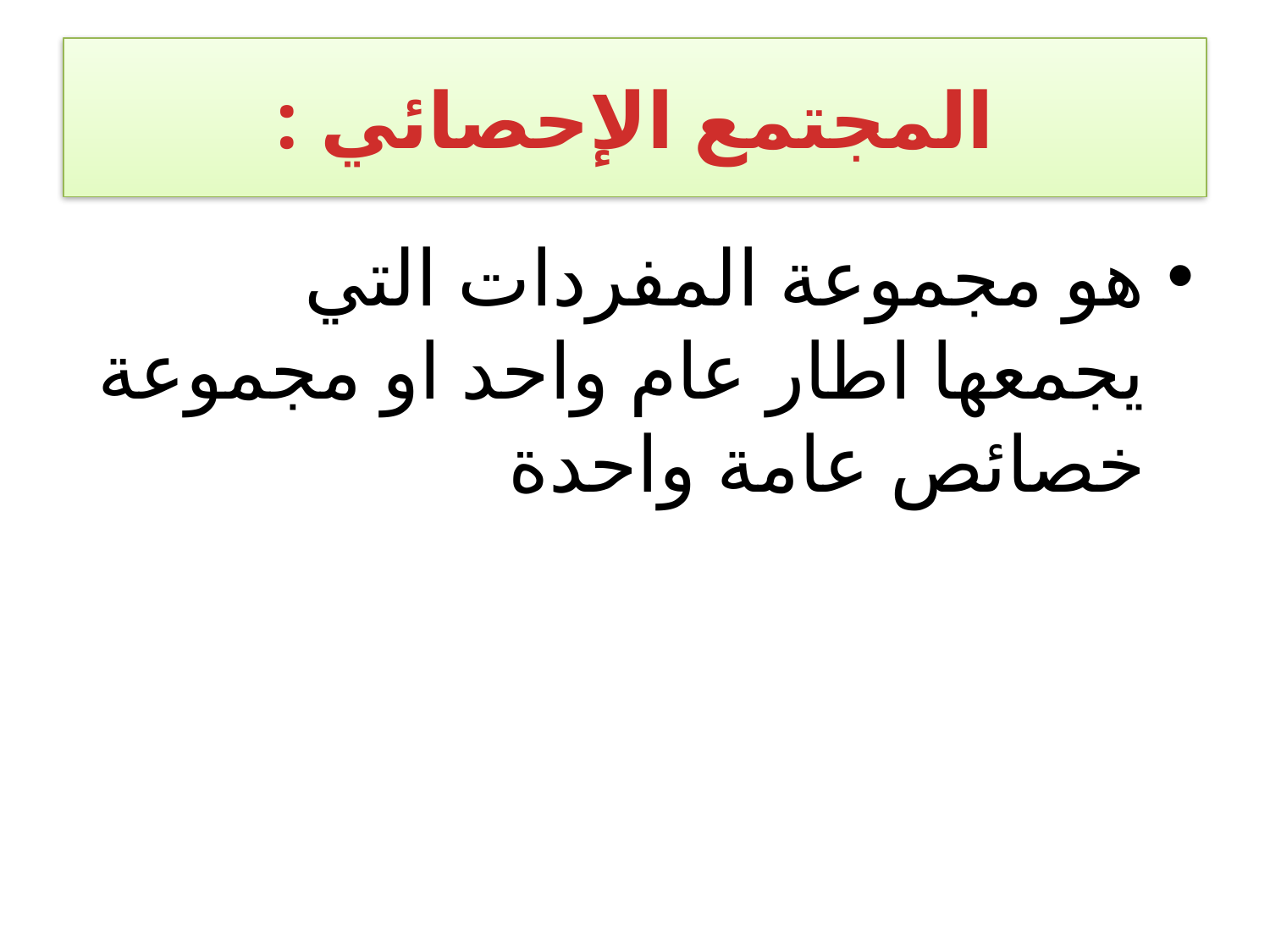

# المجتمع الإحصائي :
هو مجموعة المفردات التي يجمعها اطار عام واحد او مجموعة خصائص عامة واحدة